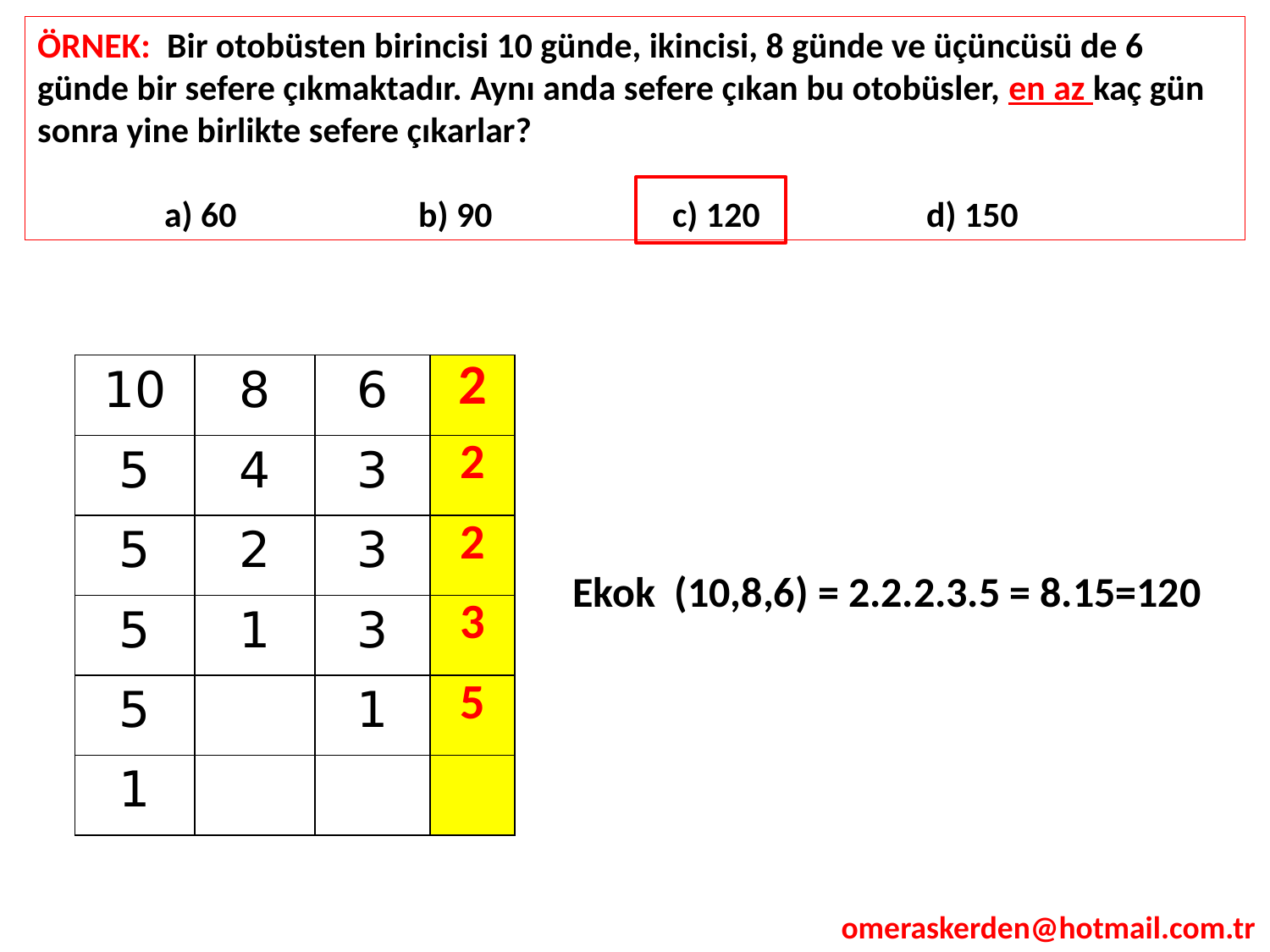

ÖRNEK:  Bir otobüsten birincisi 10 günde, ikincisi, 8 günde ve üçüncüsü de 6 günde bir sefere çıkmaktadır. Aynı anda sefere çıkan bu otobüsler, en az kaç gün sonra yine birlikte sefere çıkarlar?

	a) 60  		b) 90  		c) 120  		d) 150

| 10 | 8 | 6 | 2 |
| --- | --- | --- | --- |
| 5 | 4 | 3 | 2 |
| 5 | 2 | 3 | 2 |
| 5 | 1 | 3 | 3 |
| 5 |  | 1 | 5 |
| 1 |  |  |  |
Ekok  (10,8,6) = 2.2.2.3.5 = 8.15=120
omeraskerden@hotmail.com.tr